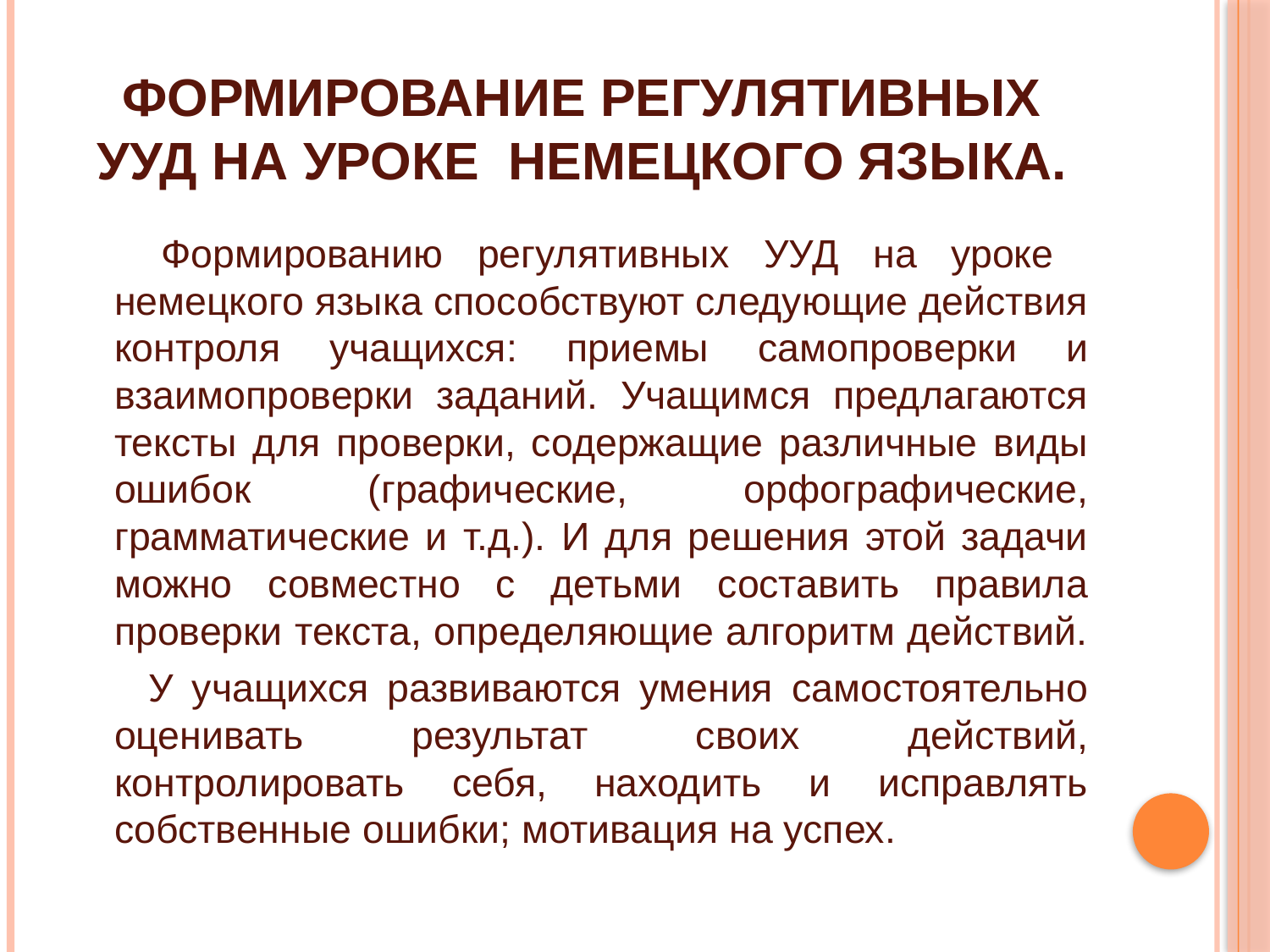

# Формирование регулятивных УУД на уроке  немецкого языка.
  		Формированию регулятивных УУД на уроке  немецкого языка способствуют следующие действия контроля учащихся: приемы самопроверки и взаимопроверки заданий. Учащимся предлагаются тексты для проверки, содержащие различные виды ошибок (графические, орфографические, грамматические и т.д.). И для решения этой задачи можно совместно с детьми составить правила проверки текста, определяющие алгоритм действий.
  		 У учащихся развиваются умения самостоятельно оценивать результат своих действий, контролировать себя, находить и исправлять собственные ошибки; мотивация на успех.